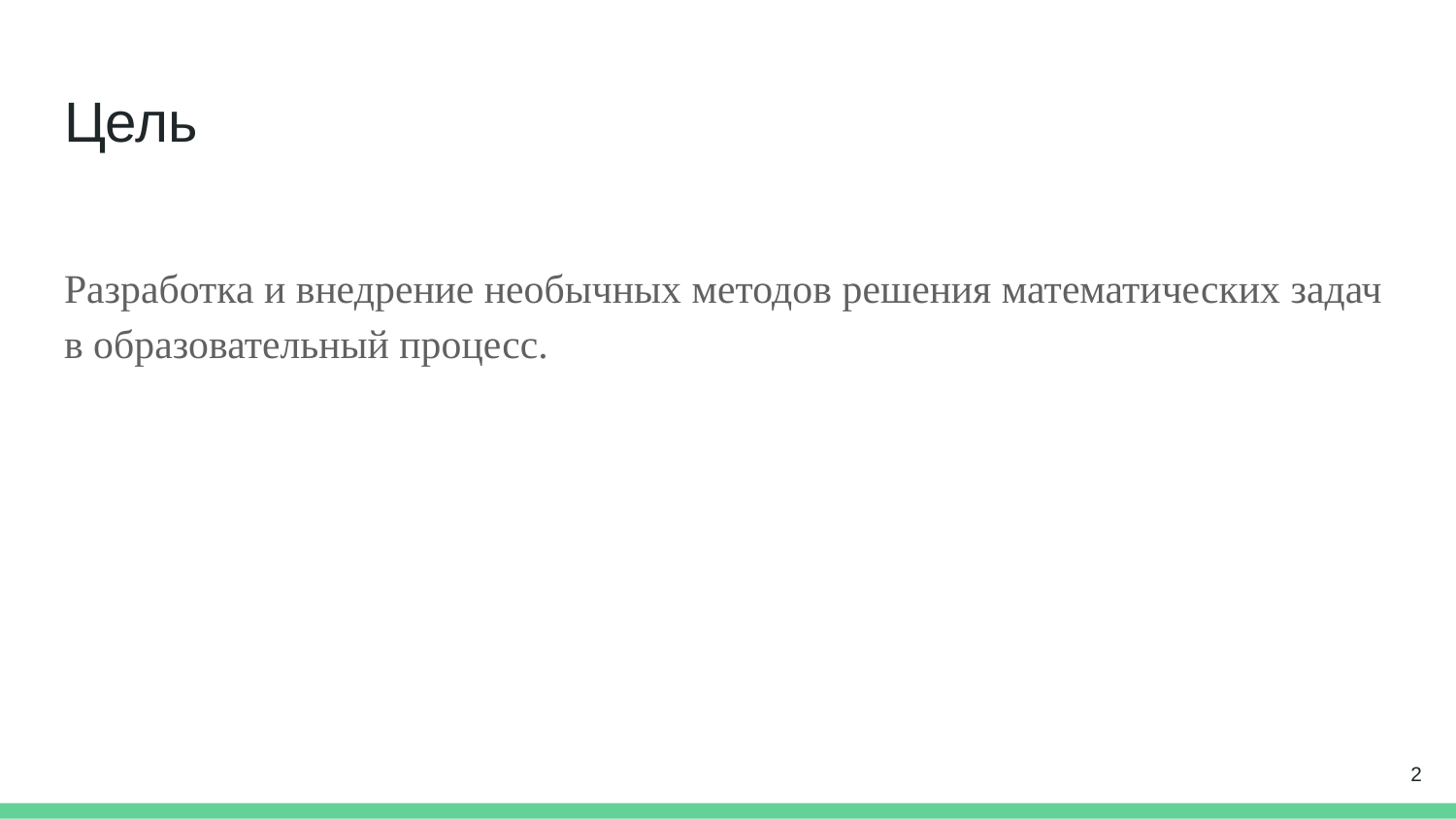

# Цель
Разработка и внедрение необычных методов решения математических задач в образовательный процесс.
2